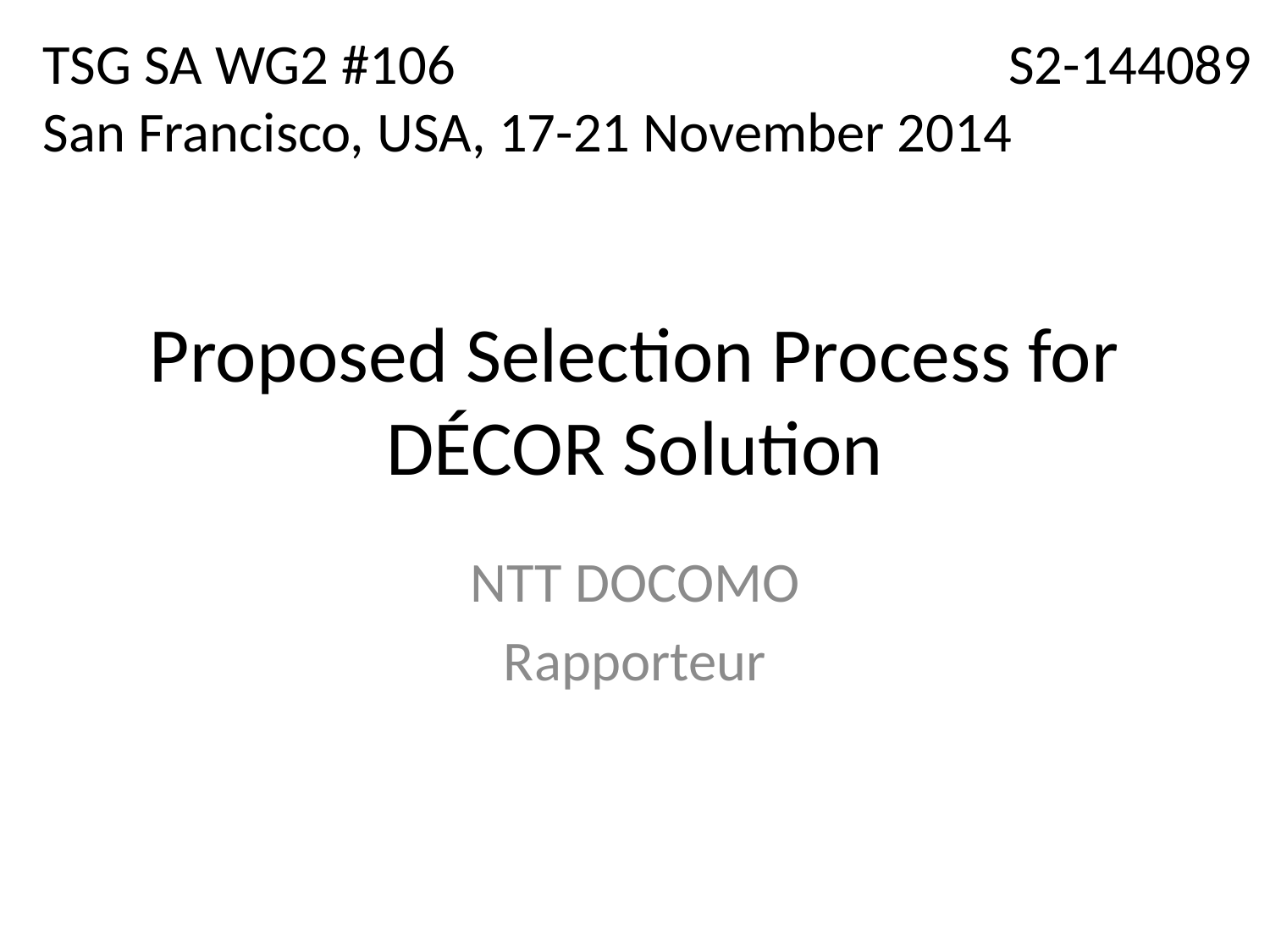

TSG SA WG2 #106
San Francisco, USA, 17-21 November 2014
S2-144089
# Proposed Selection Process for DÉCOR Solution
NTT DOCOMO
Rapporteur